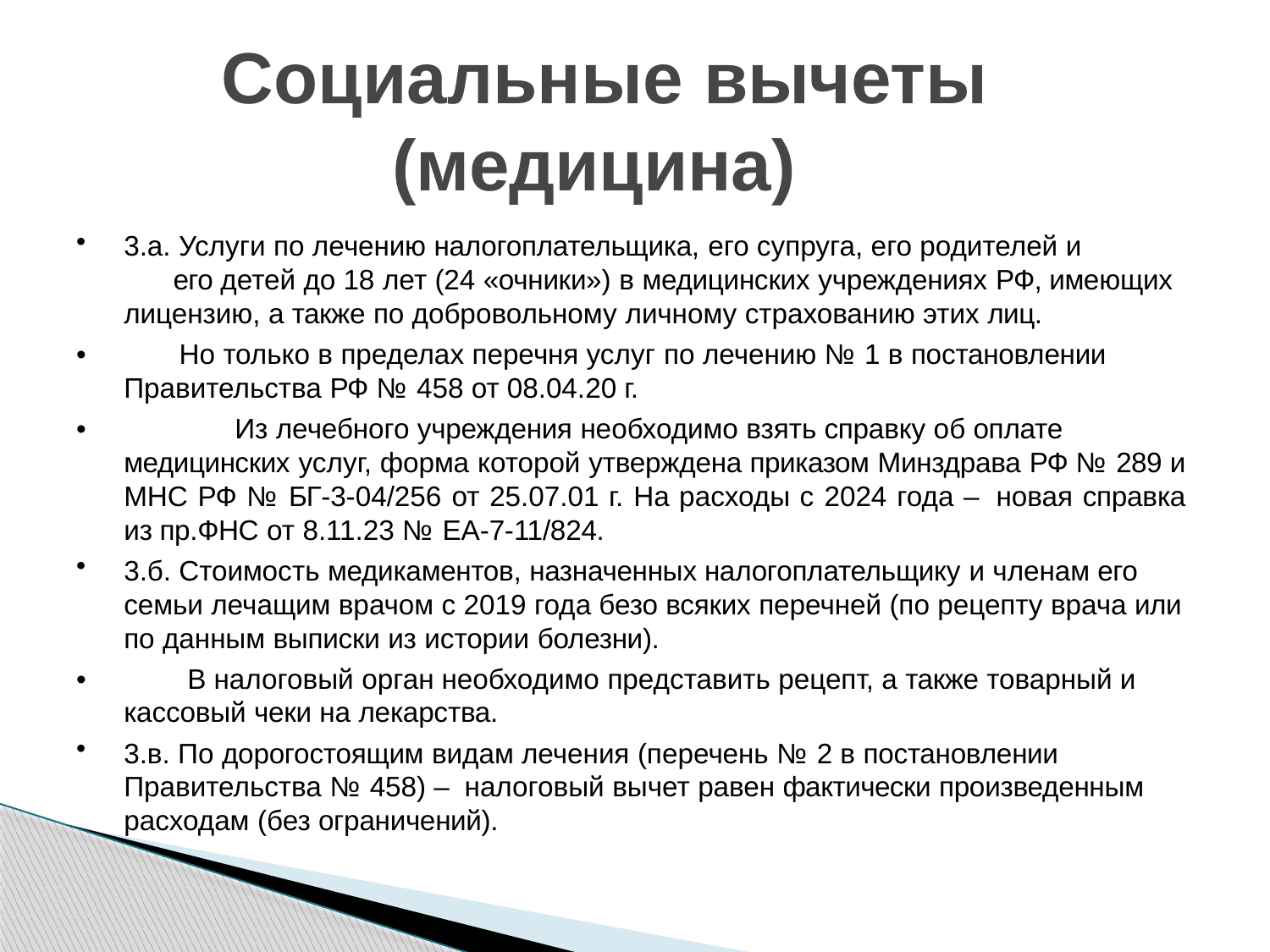

# Социальные вычеты (медицина)
3.а. Услуги по лечению налогоплательщика, его супруга, его родителей и	его детей до 18 лет (24 «очники») в медицинских учреждениях РФ, имеющих лицензию, а также по добровольному личному страхованию этих лиц.
Но только в пределах перечня услуг по лечению № 1 в постановлении Правительства РФ № 458 от 08.04.20 г.
Из лечебного учреждения необходимо взять справку об оплате
•
•
медицинских услуг, форма которой утверждена приказом Минздрава РФ № 289 и МНС РФ № БГ-3-04/256 от 25.07.01 г. На расходы с 2024 года – новая справка из пр.ФНС от 8.11.23 № ЕА-7-11/824.
3.б. Стоимость медикаментов, назначенных налогоплательщику и членам его семьи лечащим врачом с 2019 года безо всяких перечней (по рецепту врача или по данным выписки из истории болезни).
В налоговый орган необходимо представить рецепт, а также товарный и кассовый чеки на лекарства.
3.в. По дорогостоящим видам лечения (перечень № 2 в постановлении Правительства № 458) – налоговый вычет равен фактически произведенным расходам (без ограничений).
•